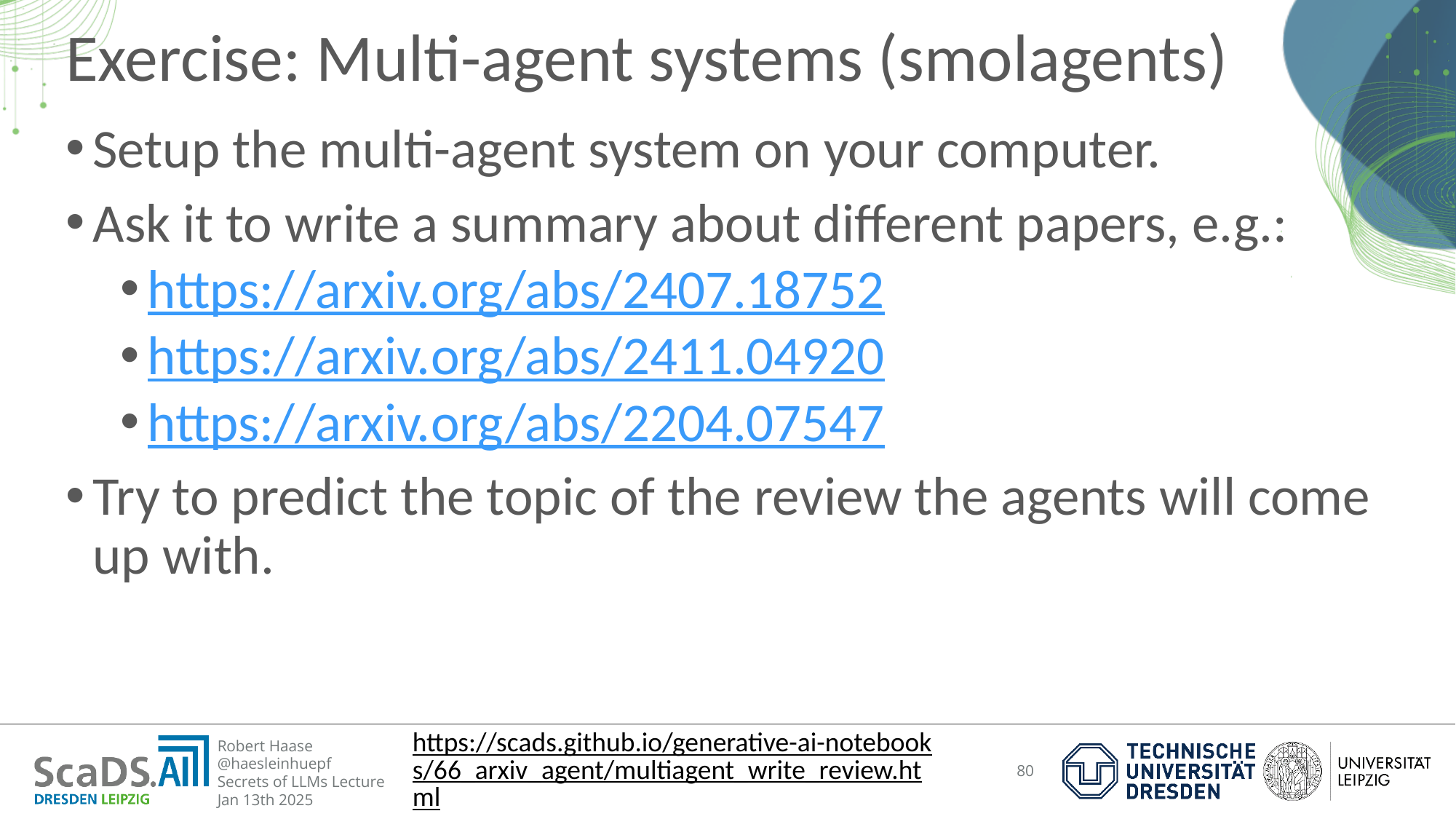

# Exercise: Multi-agent systems (smolagents)
Setup the multi-agent system on your computer.
Ask it to write a summary about different papers, e.g.:
https://arxiv.org/abs/2407.18752
https://arxiv.org/abs/2411.04920
https://arxiv.org/abs/2204.07547
Try to predict the topic of the review the agents will come up with.

https://scads.github.io/generative-ai-notebooks/66_arxiv_agent/multiagent_write_review.html